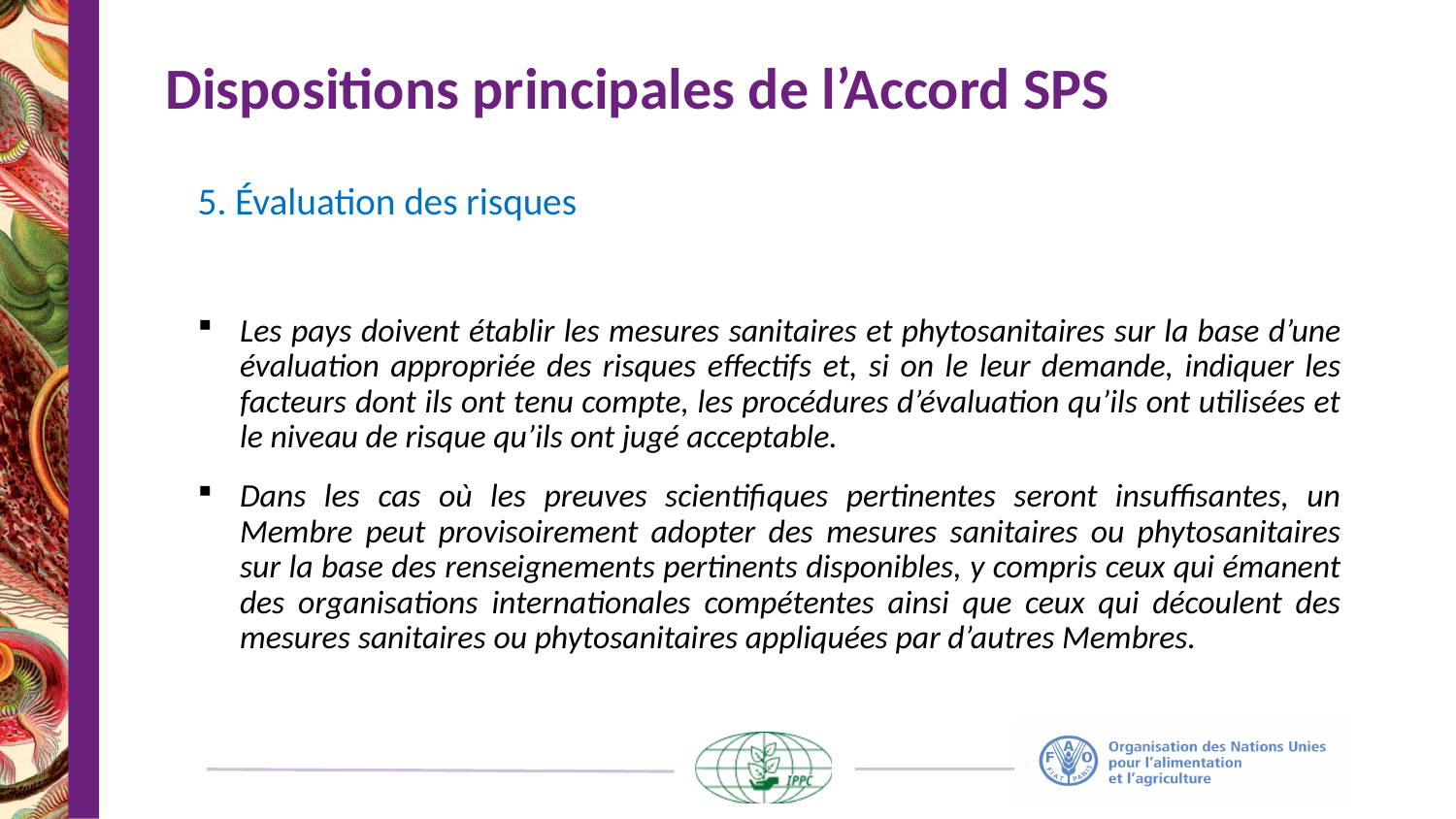

# Dispositions principales de l’Accord SPS
5. Évaluation des risques

Les pays doivent établir les mesures sanitaires et phytosanitaires sur la base d’une évaluation appropriée des risques effectifs et, si on le leur demande, indiquer les facteurs dont ils ont tenu compte, les procédures d’évaluation qu’ils ont utilisées et le niveau de risque qu’ils ont jugé acceptable.
Dans les cas où les preuves scientifiques pertinentes seront insuffisantes, un Membre peut provisoirement adopter des mesures sanitaires ou phytosanitaires sur la base des renseignements pertinents disponibles, y compris ceux qui émanent des organisations internationales compétentes ainsi que ceux qui découlent des mesures sanitaires ou phytosanitaires appliquées par d’autres Membres.